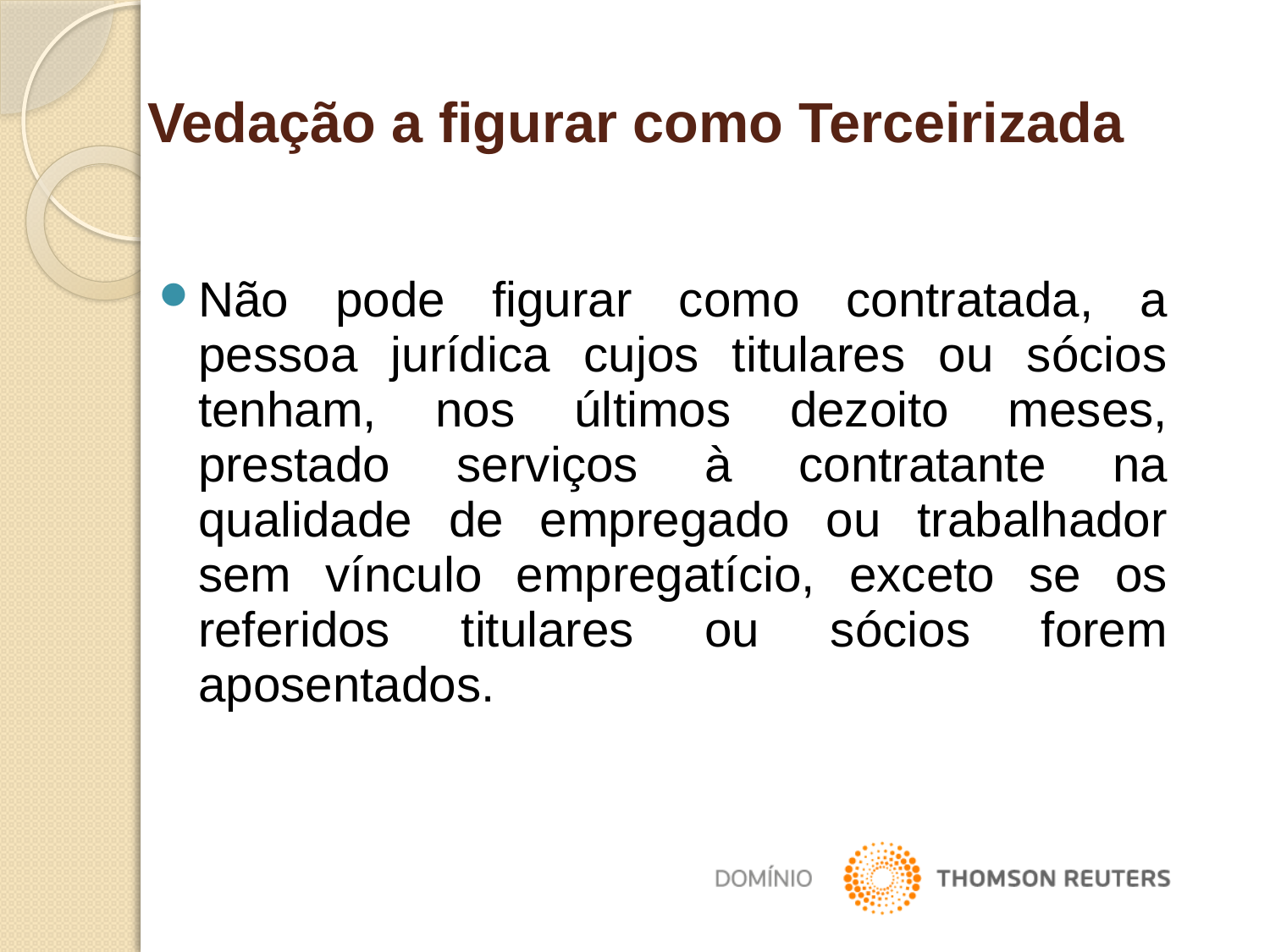

Vedação a figurar como Terceirizada
Não pode figurar como contratada, a pessoa jurídica cujos titulares ou sócios tenham, nos últimos dezoito meses, prestado serviços à contratante na qualidade de empregado ou trabalhador sem vínculo empregatício, exceto se os referidos titulares ou sócios forem aposentados.